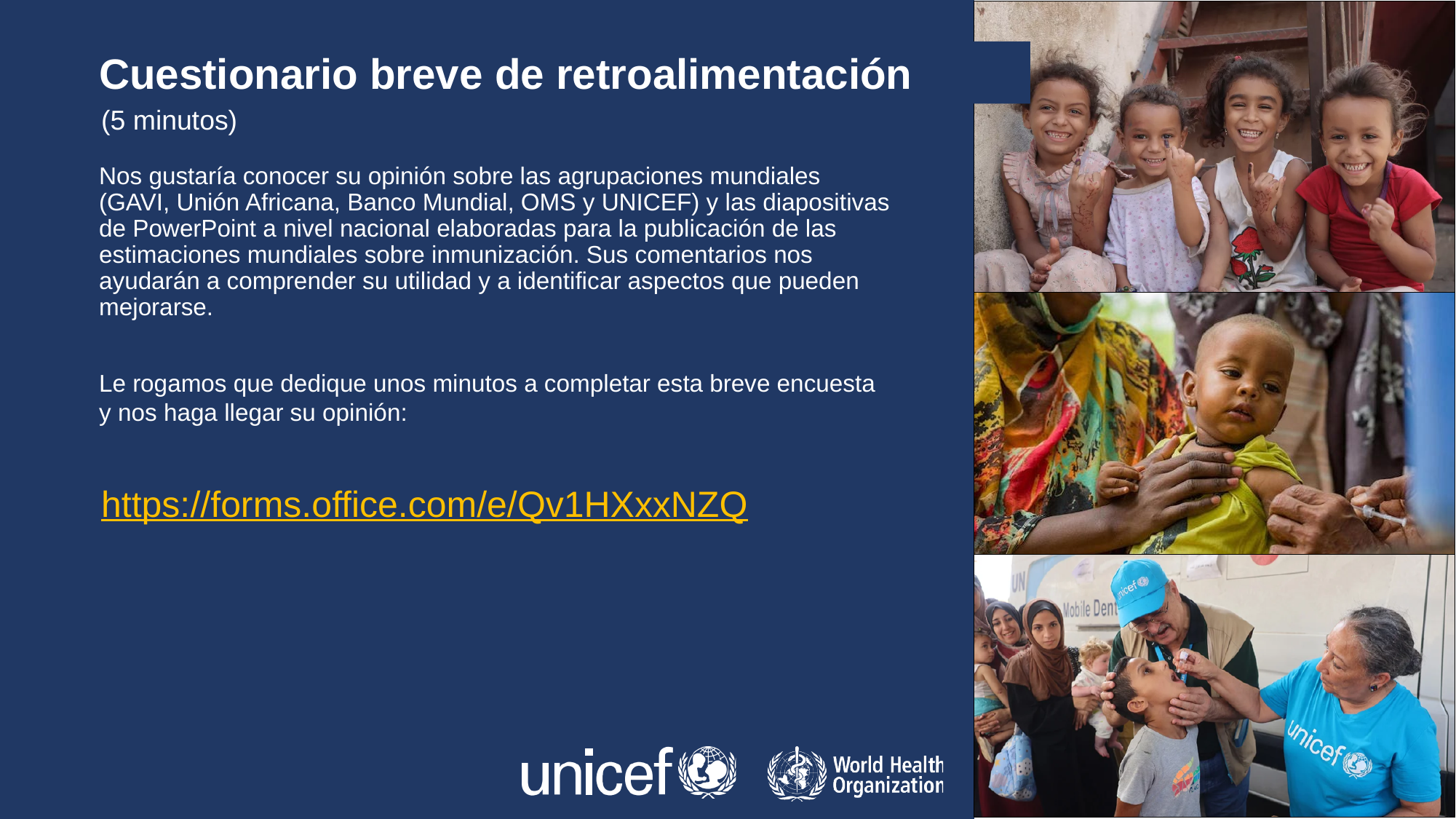

# Cuestionario breve de retroalimentación
(5 minutos)
Nos gustaría conocer su opinión sobre las agrupaciones mundiales (GAVI, Unión Africana, Banco Mundial, OMS y UNICEF) y las diapositivas de PowerPoint a nivel nacional elaboradas para la publicación de las estimaciones mundiales sobre inmunización. Sus comentarios nos ayudarán a comprender su utilidad y a identificar aspectos que pueden mejorarse.

Le rogamos que dedique unos minutos a completar esta breve encuesta y nos haga llegar su opinión:
https://forms.office.com/e/Qv1HXxxNZQ